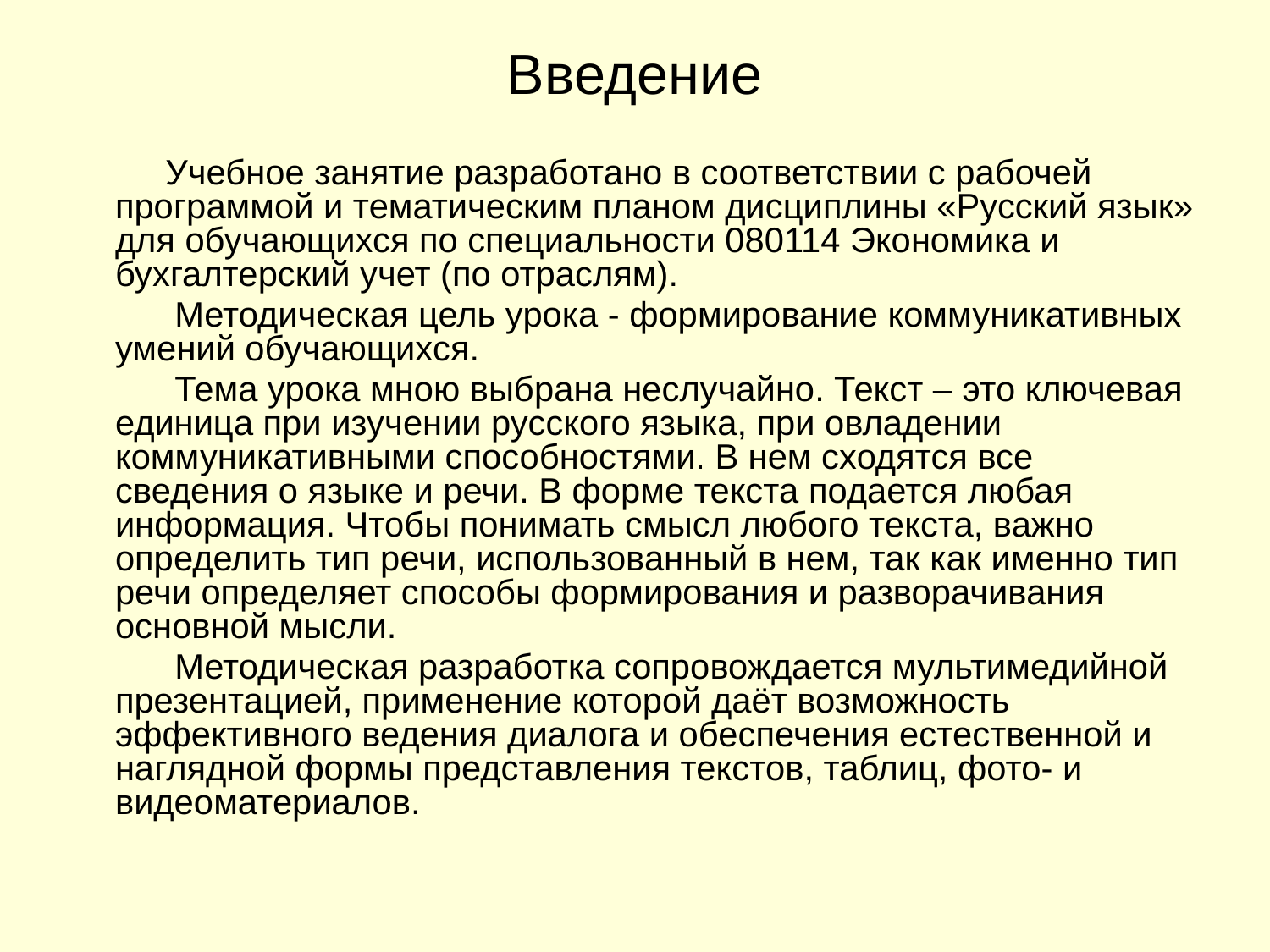

# Введение

           Учебное занятие разработано в соответствии с рабочей программой и тематическим планом дисциплины «Русский язык» для обучающихся по специальности 080114 Экономика и бухгалтерский учет (по отраслям).
           Методическая цель урока - формирование коммуникативных умений обучающихся.
           Тема урока мною выбрана неслучайно. Текст – это ключевая единица при изучении русского языка, при овладении коммуникативными способностями. В нем сходятся все сведения о языке и речи. В форме текста подается любая информация. Чтобы понимать смысл любого текста, важно определить тип речи, использованный в нем, так как именно тип речи определяет способы формирования и разворачивания основной мысли.
           Методическая разработка сопровождается мультимедийной презентацией, применение которой даёт возможность эффективного ведения диалога и обеспечения естественной и наглядной формы представления текстов, таблиц, фото- и видеоматериалов.